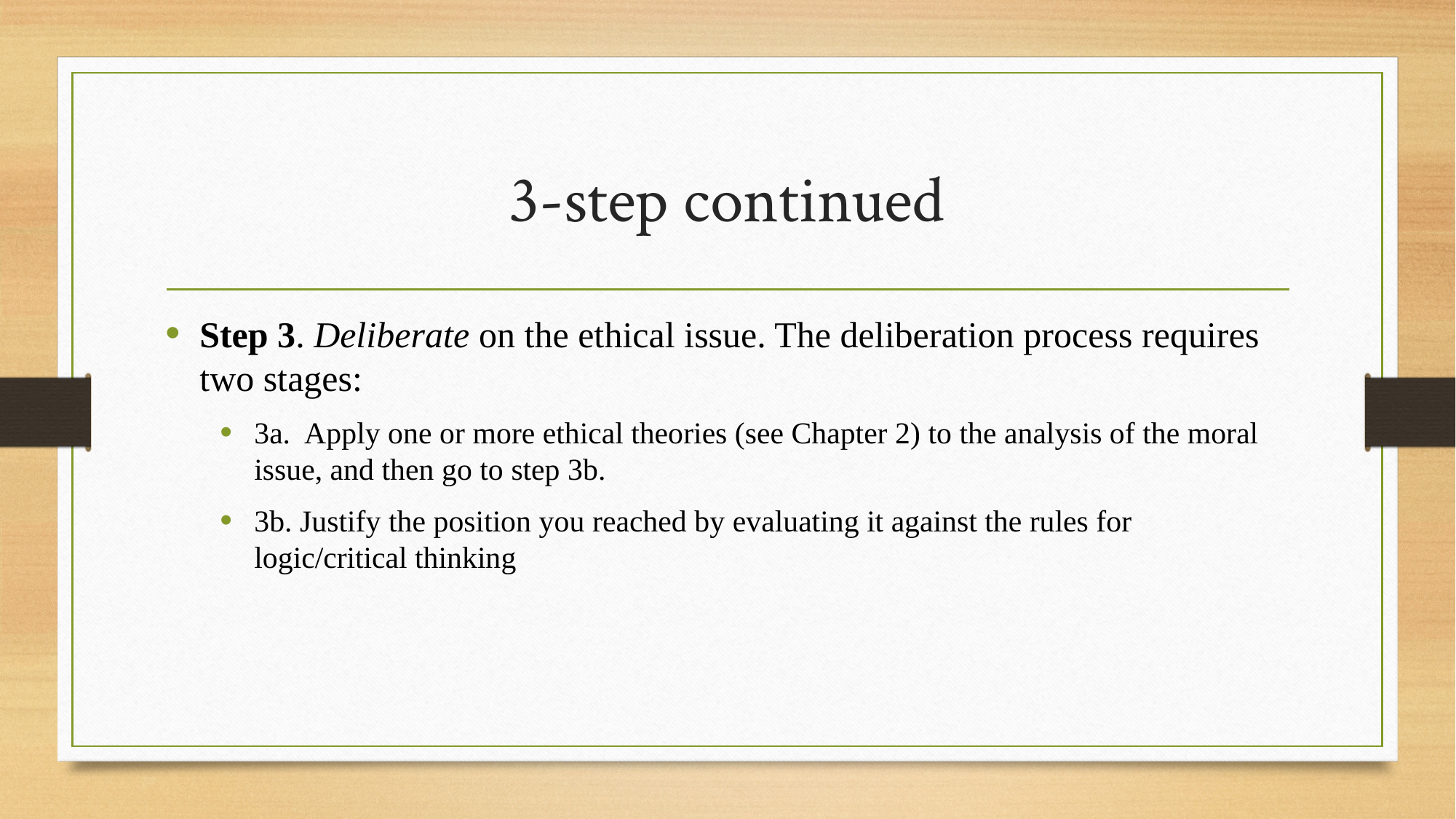

# 3-step continued
Step 3. Deliberate on the ethical issue. The deliberation process requires two stages:
3a.  Apply one or more ethical theories (see Chapter 2) to the analysis of the moral issue, and then go to step 3b.
3b. Justify the position you reached by evaluating it against the rules for logic/critical thinking